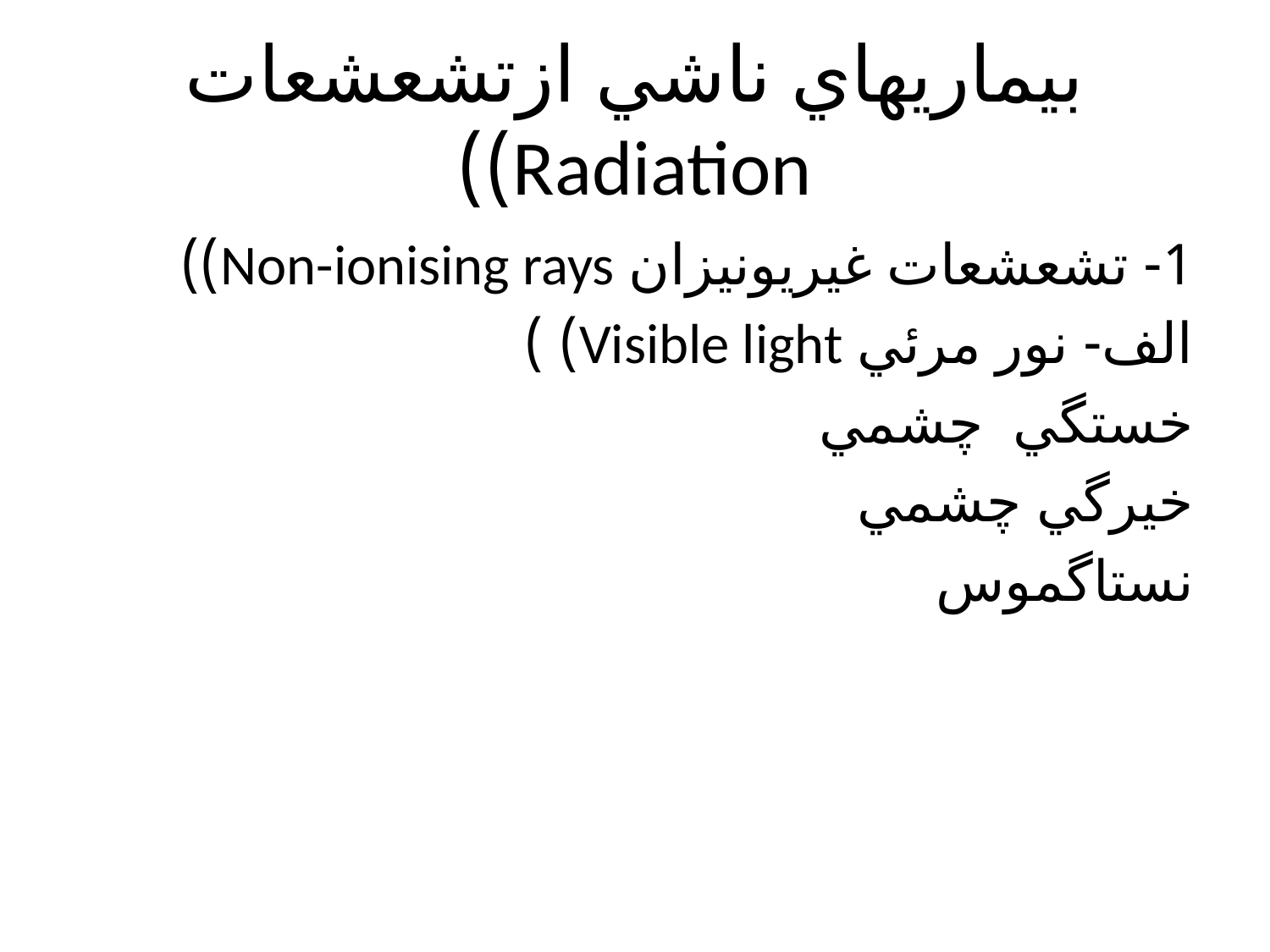

# بيماريهاي ناشي ازتشعشعات Radiation))
1- تشعشعات غيريونيزان Non-ionising rays))
الف- نور مرئي Visible light) )
خستگي  چشمي
خيرگي چشمي
نستاگموس